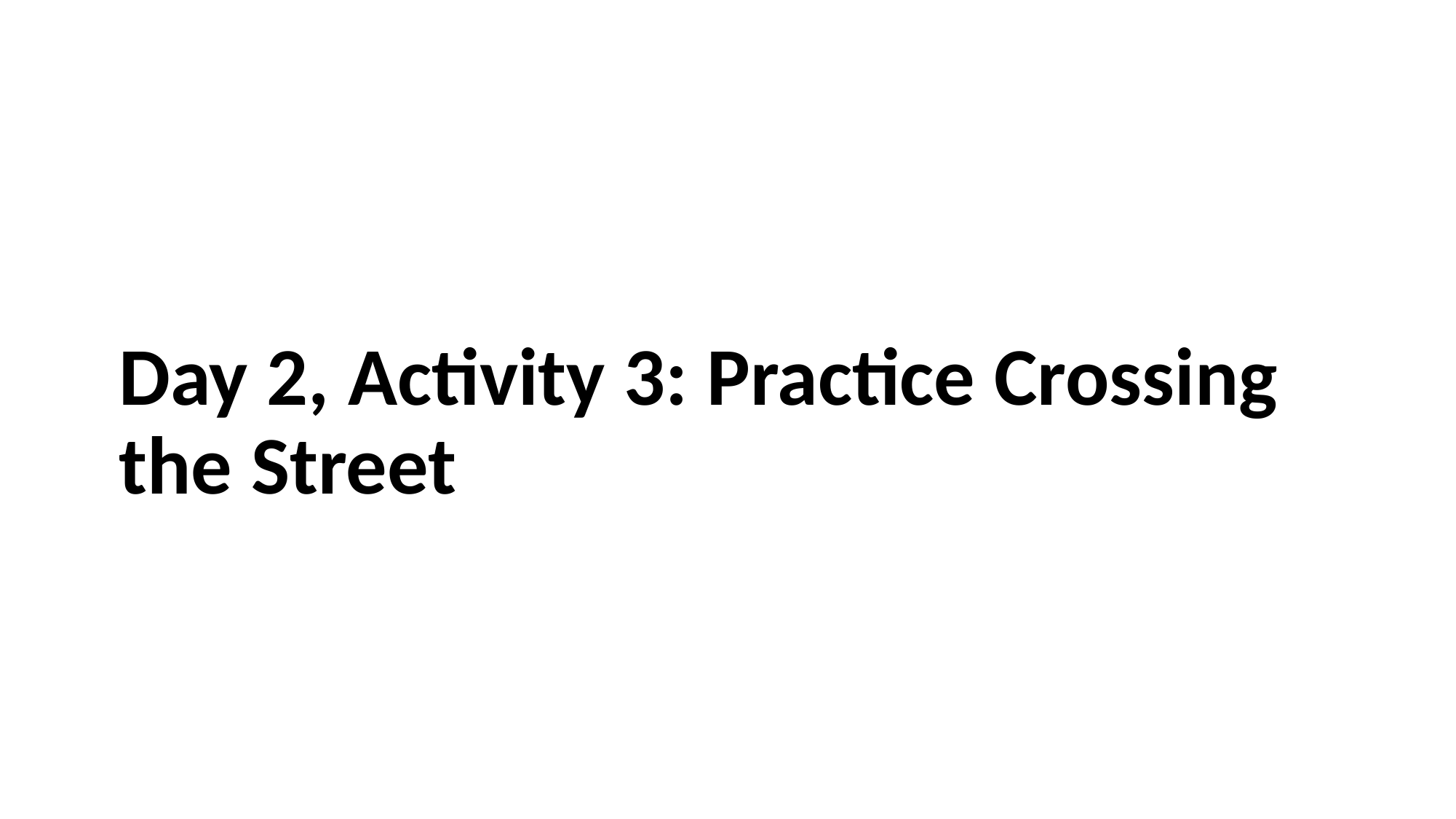

# Day 2, Activity 3: Practice Crossing the Street